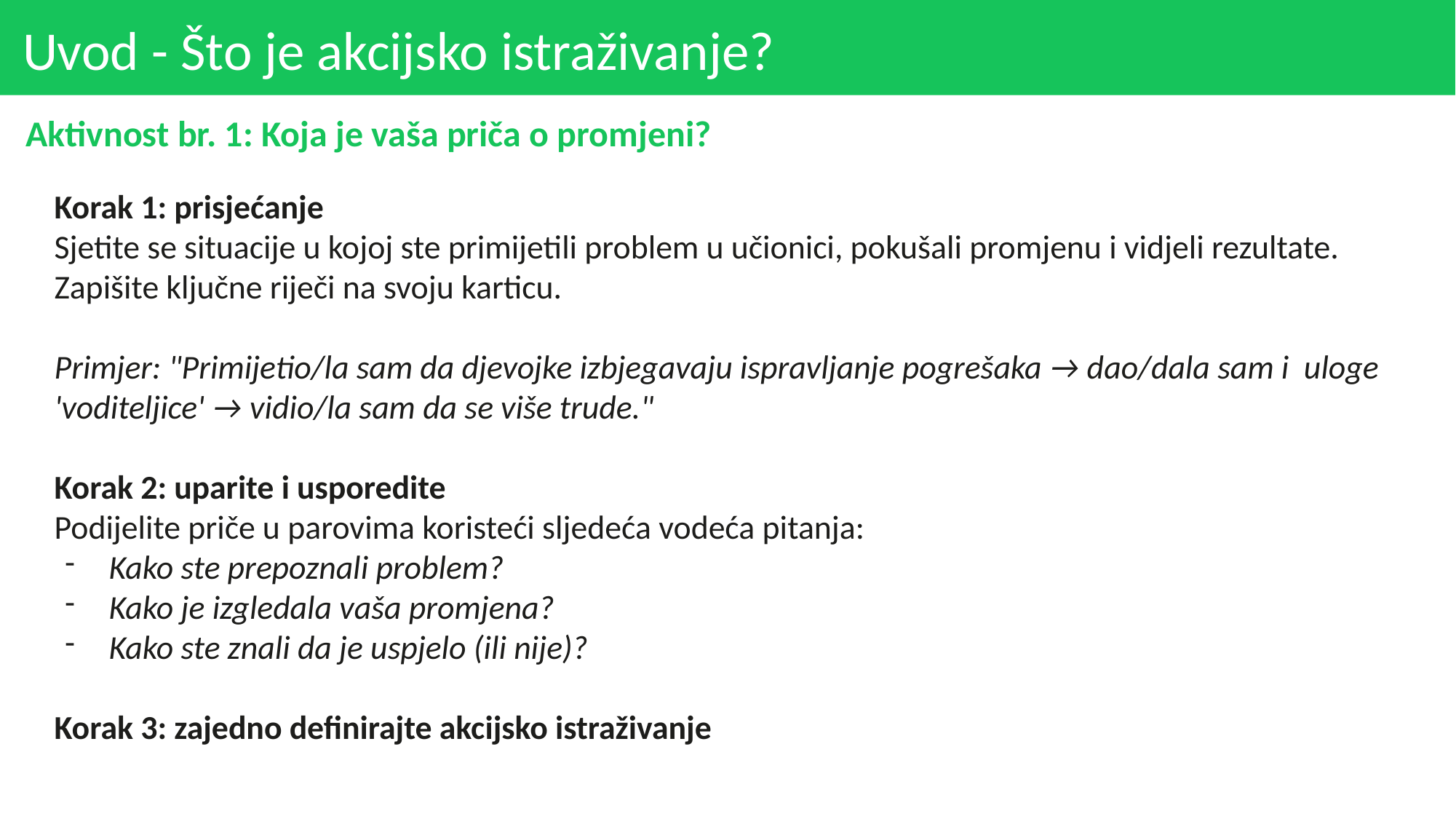

# Uvod - Što je akcijsko istraživanje?
Aktivnost br. 1: Koja je vaša priča o promjeni?
Korak 1: prisjećanje
Sjetite se situacije u kojoj ste primijetili problem u učionici, pokušali promjenu i vidjeli rezultate. Zapišite ključne riječi na svoju karticu.

Primjer: "Primijetio/la sam da djevojke izbjegavaju ispravljanje pogrešaka → dao/dala sam i  uloge 'voditeljice' → vidio/la sam da se više trude."

Korak 2: uparite i usporedite
Podijelite priče u parovima koristeći sljedeća vodeća pitanja:
Kako ste prepoznali problem?
Kako je izgledala vaša promjena?
Kako ste znali da je uspjelo (ili nije)?

Korak 3: zajedno definirajte akcijsko istraživanje